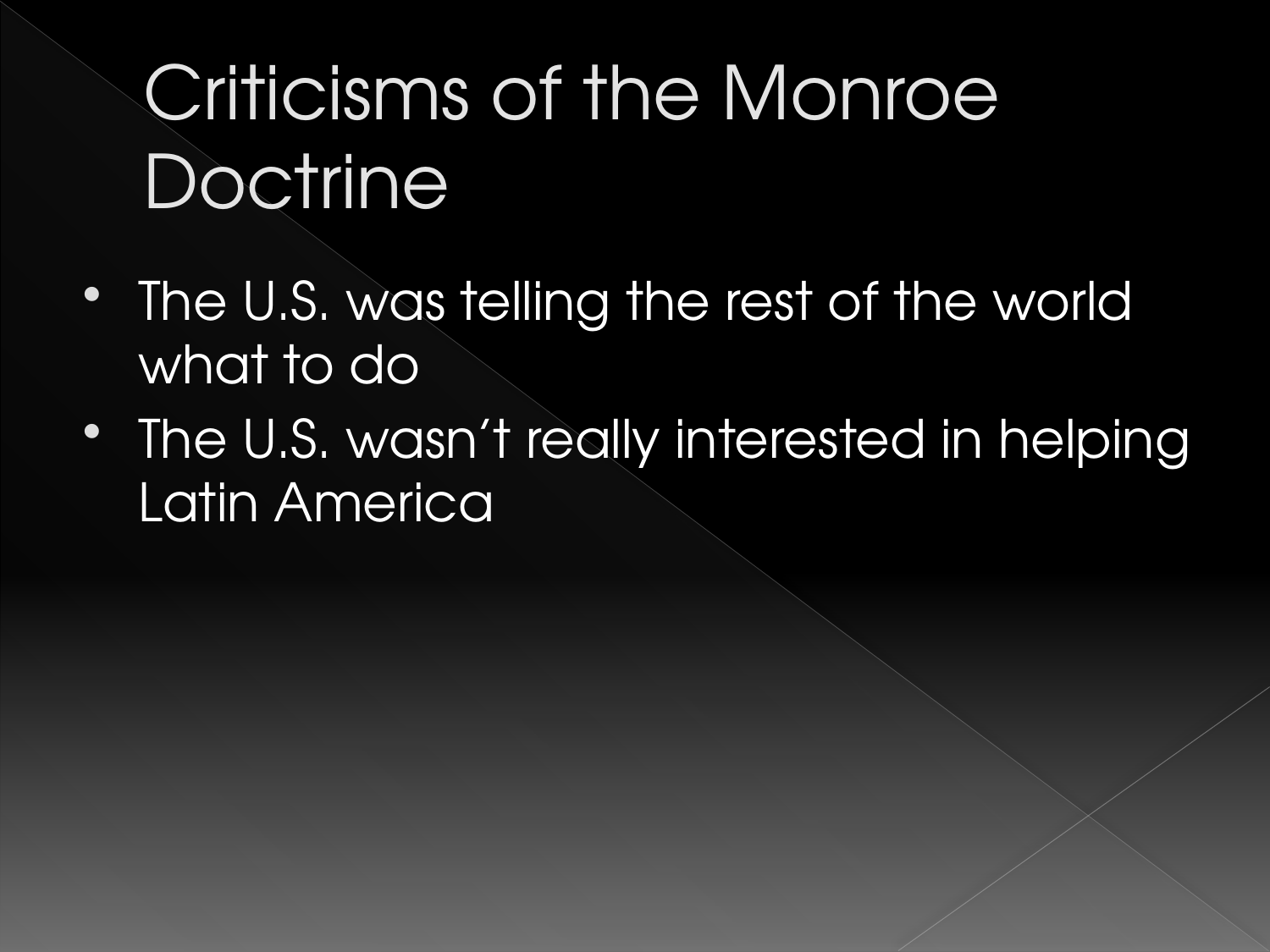

# Criticisms of the Monroe Doctrine
The U.S. was telling the rest of the world what to do
The U.S. wasn’t really interested in helping Latin America